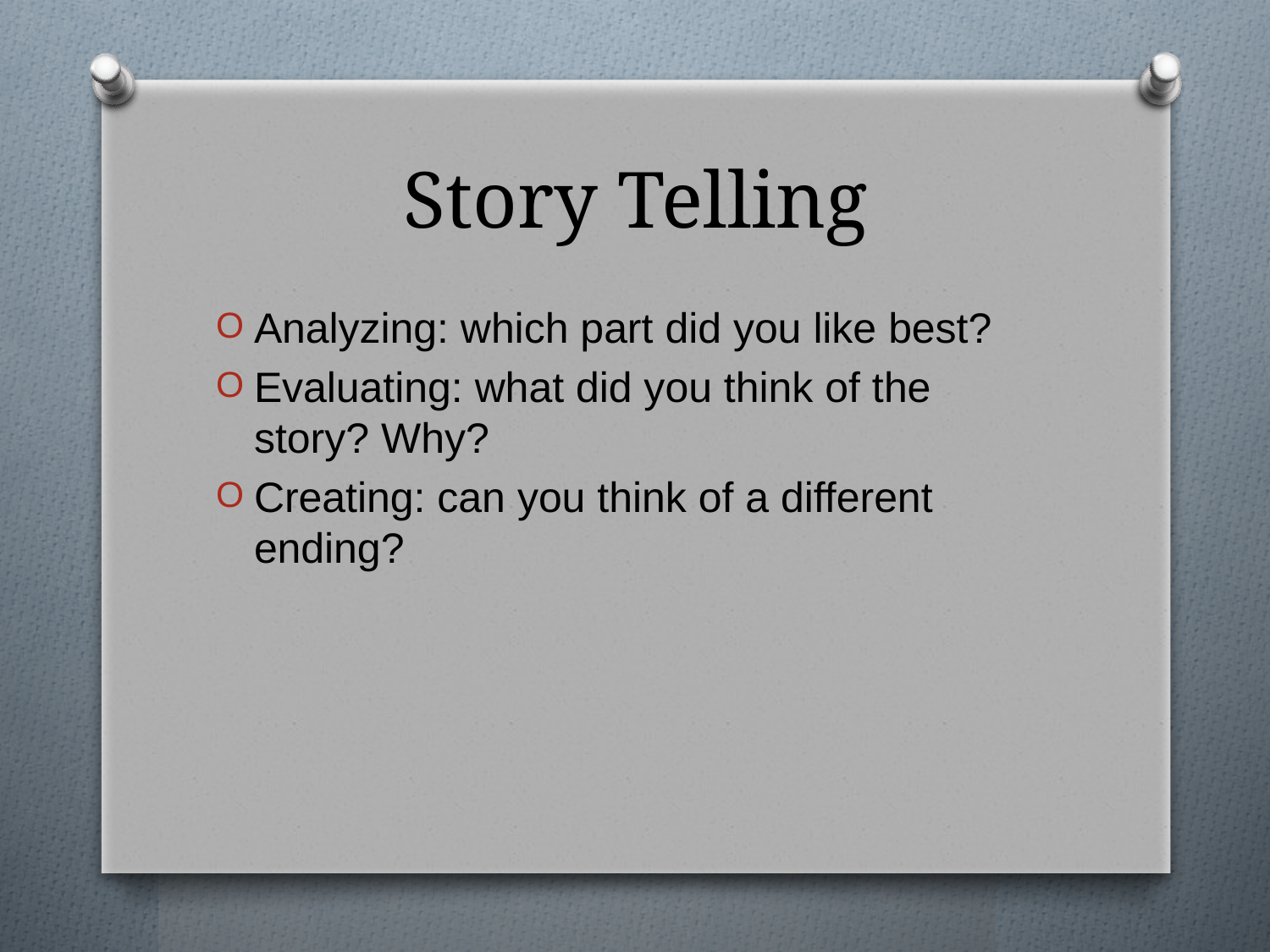

# Story Telling
Analyzing: which part did you like best?
Evaluating: what did you think of the story? Why?
Creating: can you think of a different ending?